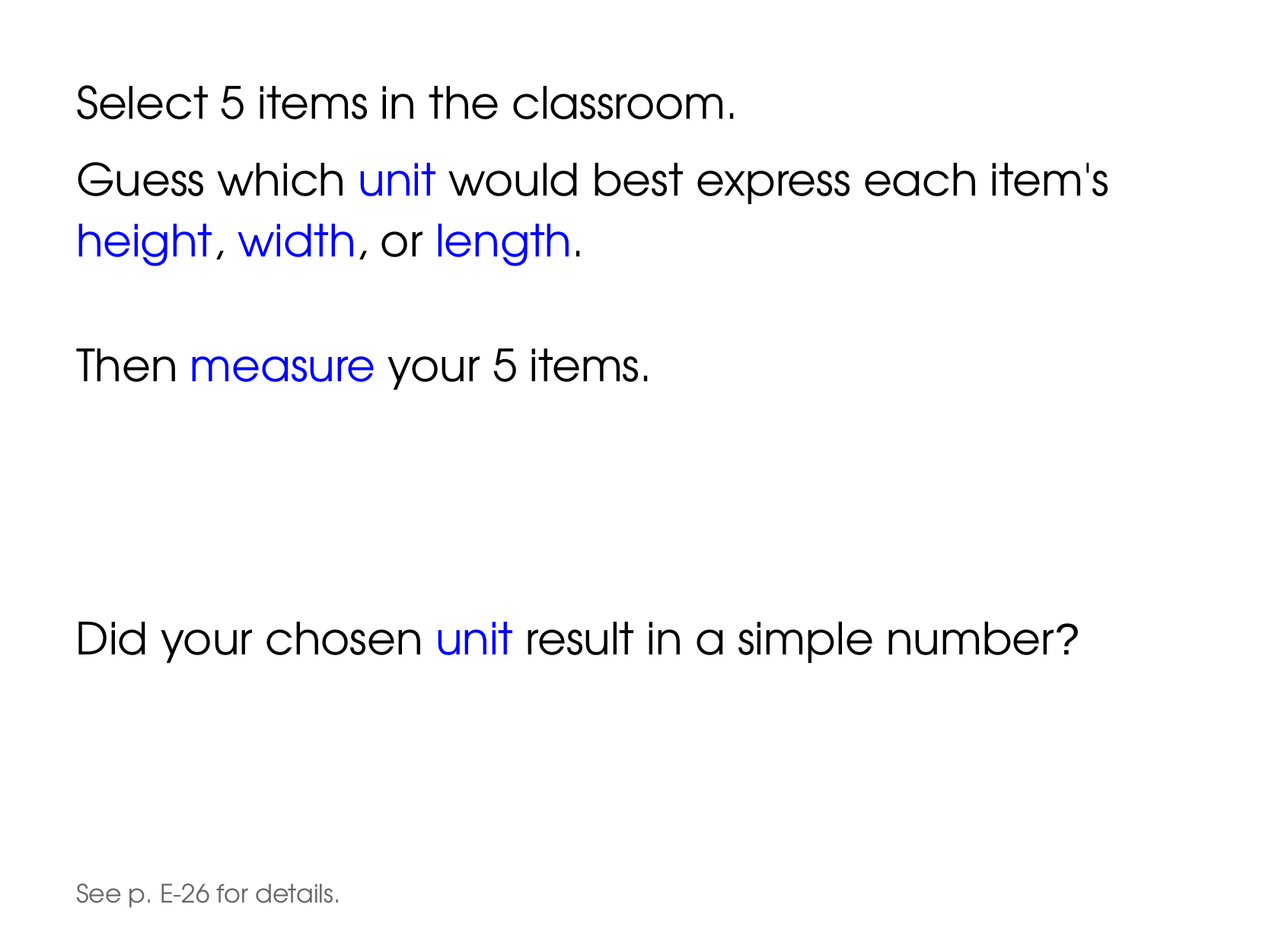

Select 5 items in the classroom.
Guess which unit would best express each item's height, width, or length.

Then measure your 5 items.
Did your chosen unit result in a simple number?
See p. E-26 for details.